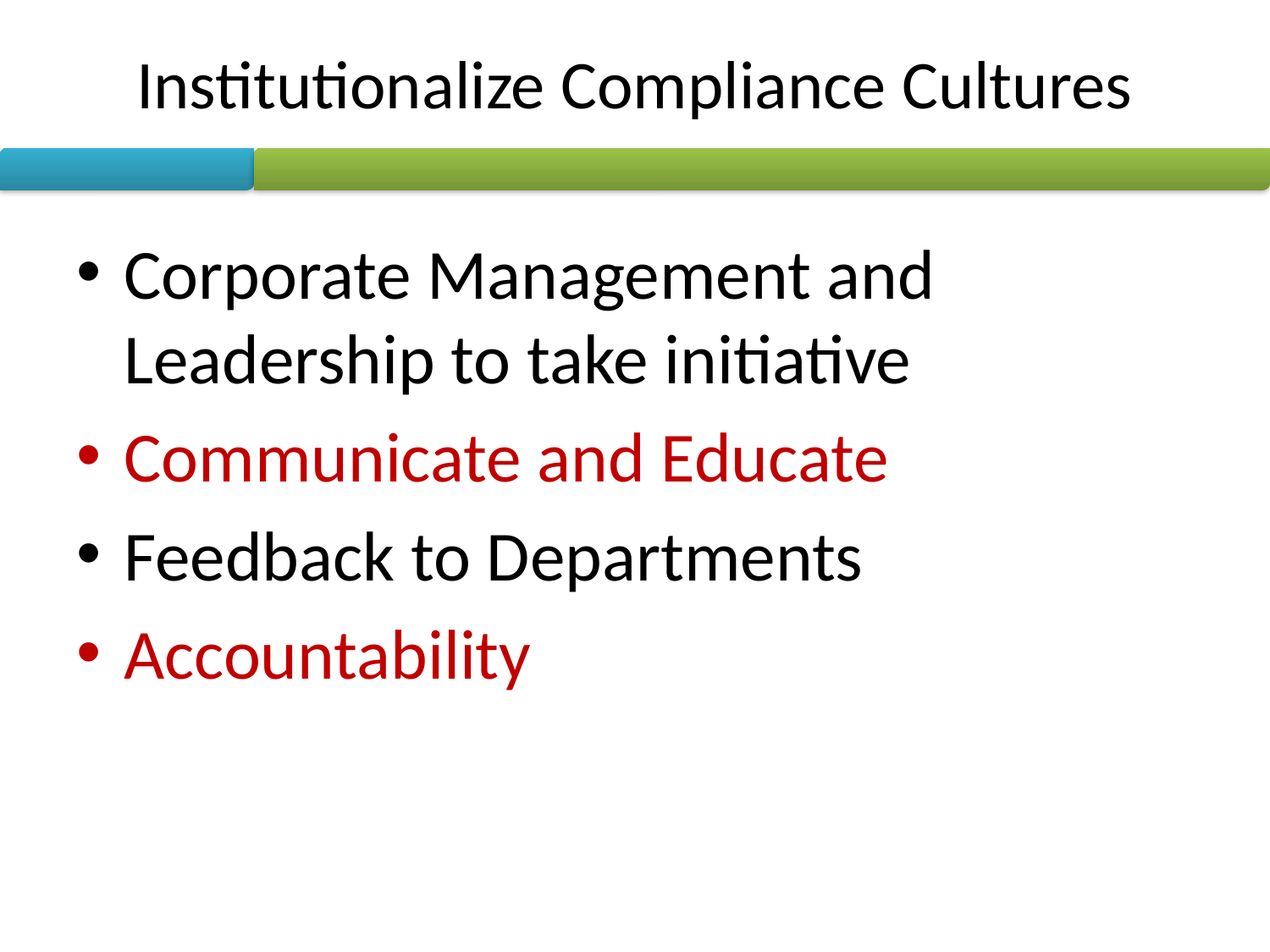

# Institutionalize Compliance Cultures
Corporate Management and Leadership to take initiative
Communicate and Educate
Feedback to Departments
Accountability